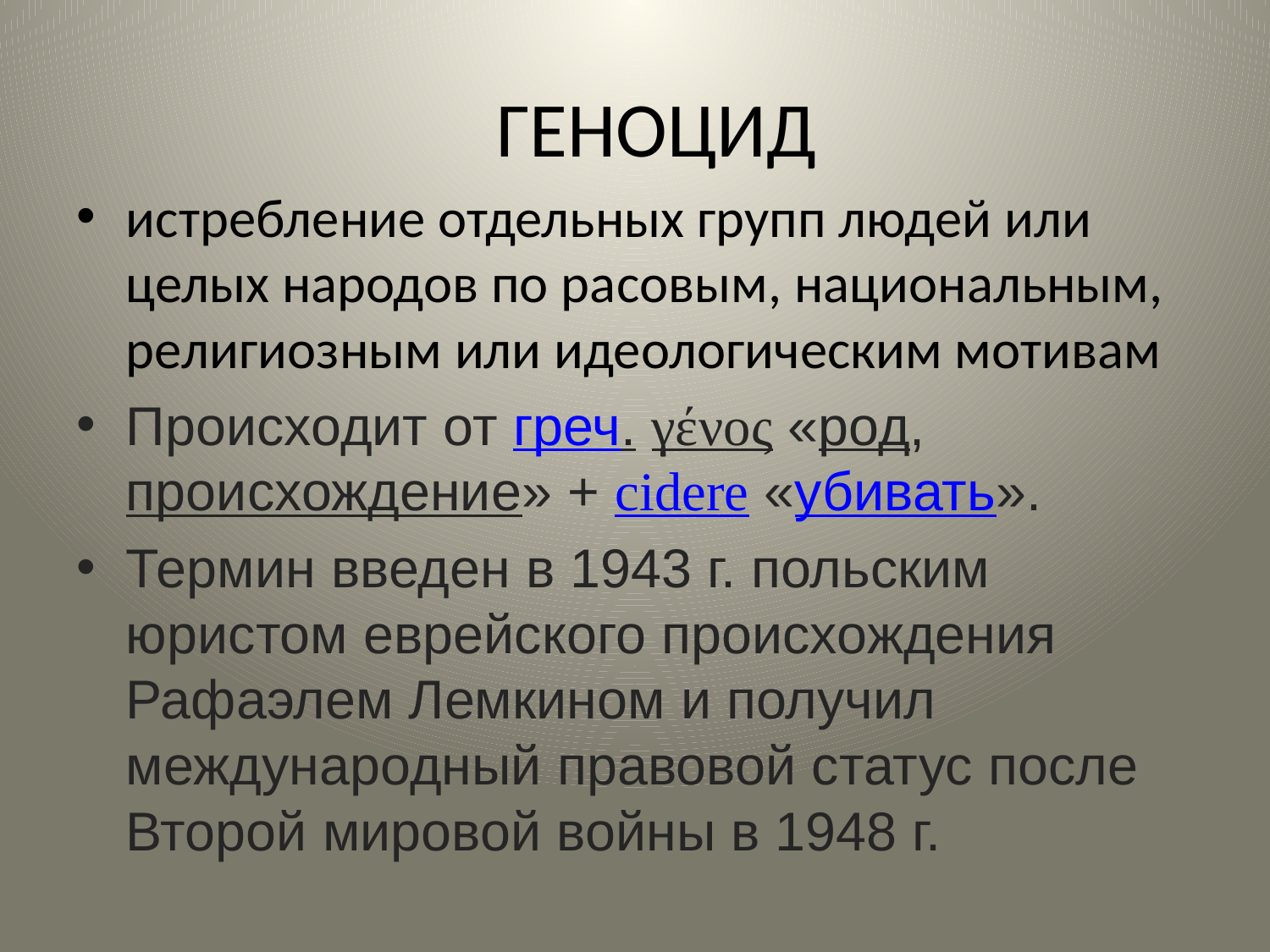

# ГЕНОЦИД
истребление отдельных групп людей или целых народов по расовым, национальным, религиозным или идеологическим мотивам
Происходит от греч. γένος «род, происхождение» + cidere «убивать».
Термин введен в 1943 г. польским юристом еврейского происхождения Рафаэлем Лемкином и получил международный правовой статус после Второй мировой войны в 1948 г.